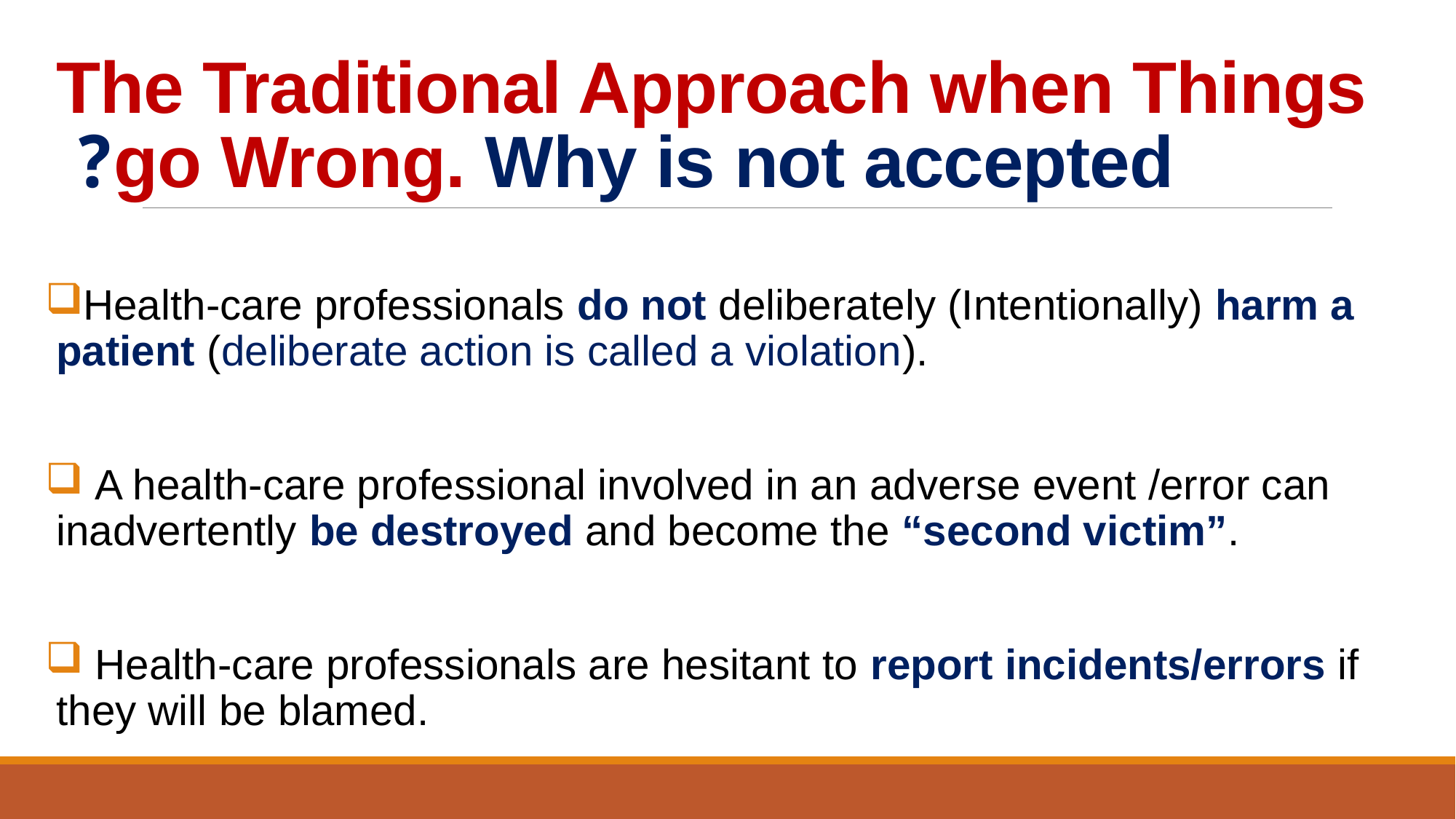

# The Traditional Approach when Things go Wrong. Why is not accepted?
Health-care professionals do not deliberately (Intentionally) harm a patient (deliberate action is called a violation).

 A health-care professional involved in an adverse event /error can inadvertently be destroyed and become the “second victim”.

 Health-care professionals are hesitant to report incidents/errors if they will be blamed.